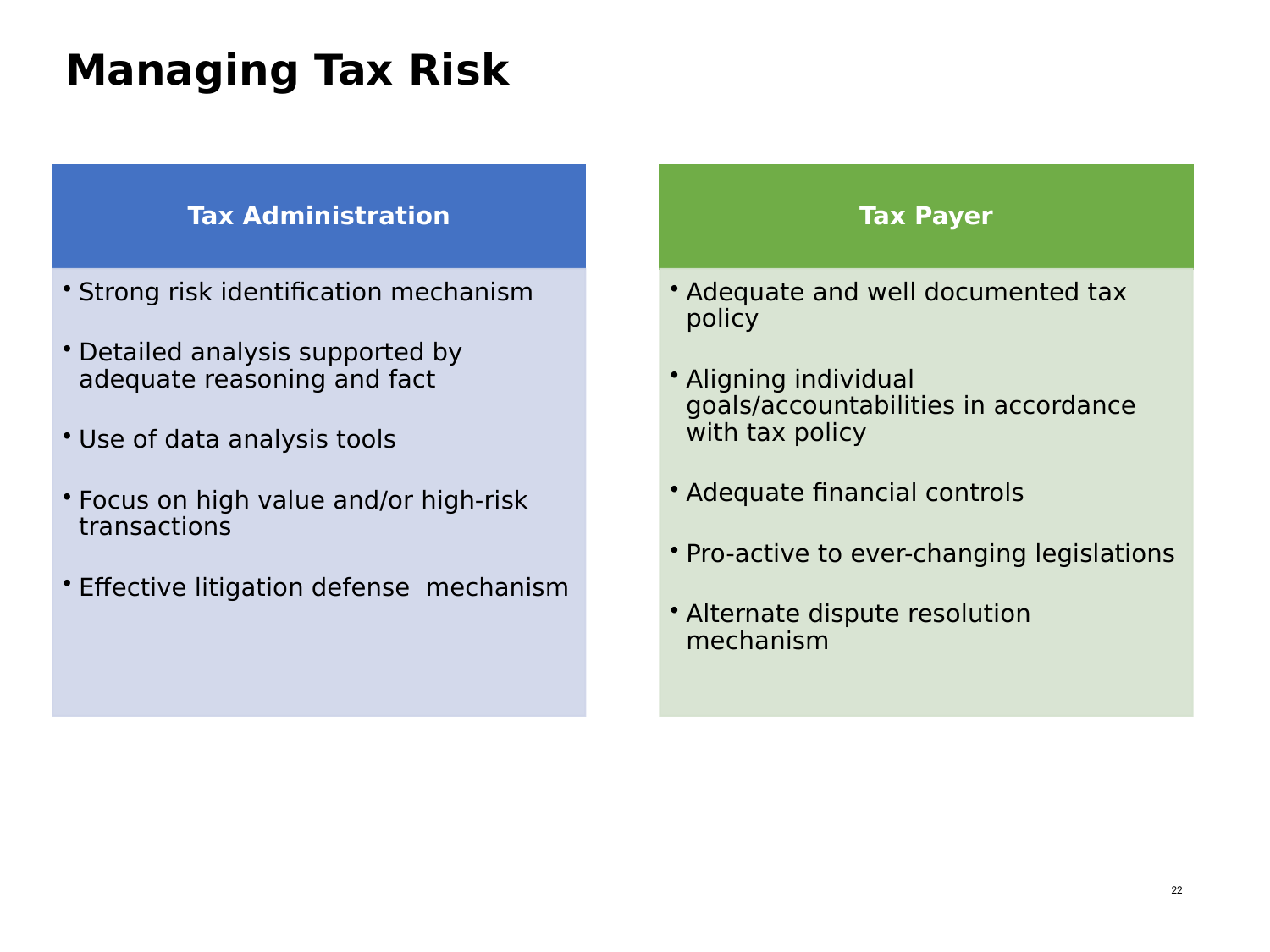

# Managing Tax Risk
Tax Administration
Strong risk identification mechanism

Detailed analysis supported by adequate reasoning and fact

Use of data analysis tools

Focus on high value and/or high-risk transactions

Effective litigation defense  mechanism
Tax Payer
Adequate and well documented tax policy

Aligning individual goals/accountabilities in accordance with tax policy

Adequate financial controls

Pro-active to ever-changing legislations

Alternate dispute resolution mechanism